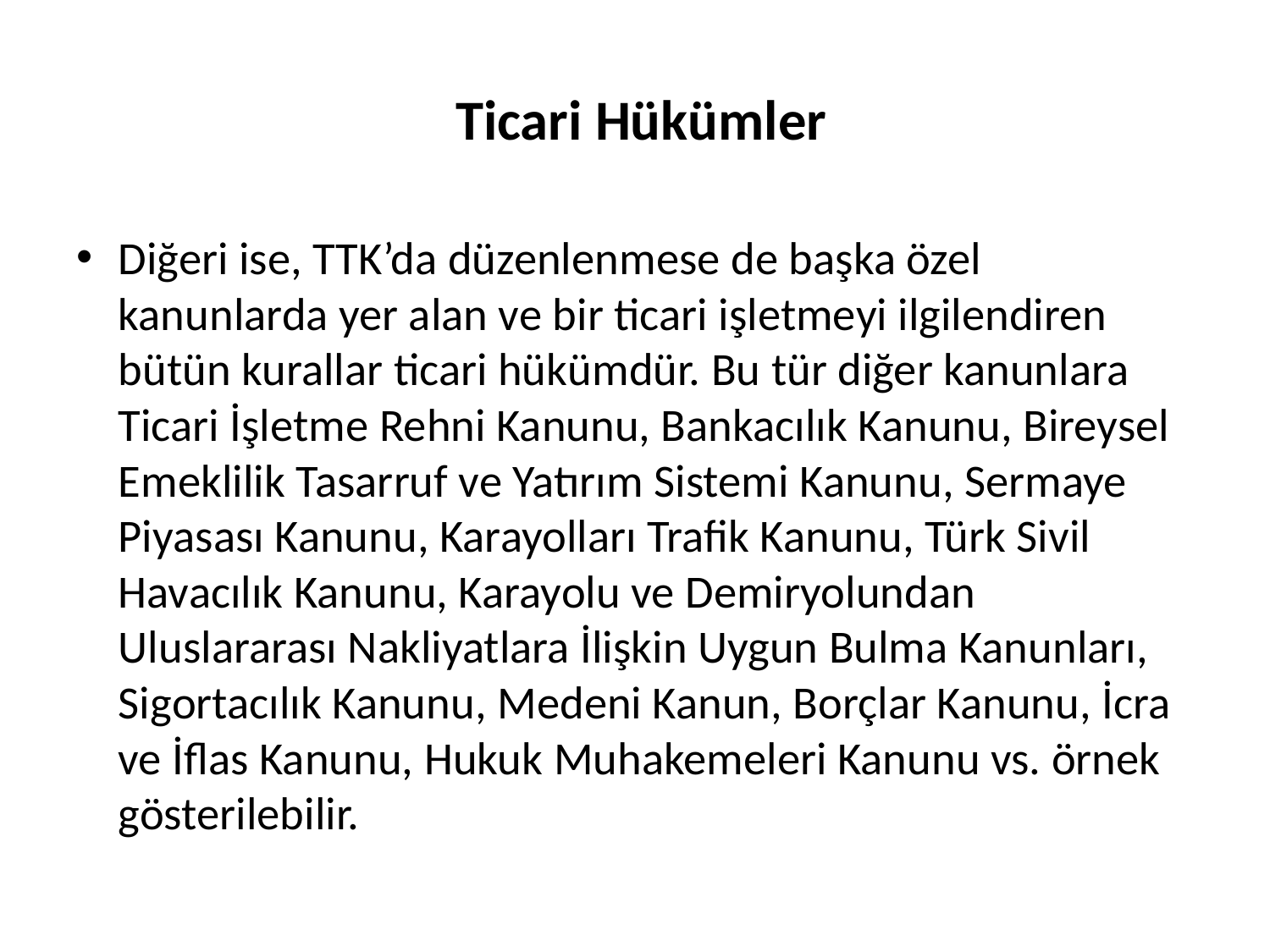

# Ticari Hükümler
Diğeri ise, TTK’da düzenlenmese de başka özel kanunlarda yer alan ve bir ticari işletmeyi ilgilendiren bütün kurallar ticari hükümdür. Bu tür diğer kanunlara Ticari İşletme Rehni Kanunu, Bankacılık Kanunu, Bireysel Emeklilik Tasarruf ve Yatırım Sistemi Kanunu, Sermaye Piyasası Kanunu, Karayolları Trafik Kanunu, Türk Sivil Havacılık Kanunu, Karayolu ve Demiryolundan Uluslararası Nakliyatlara İlişkin Uygun Bulma Kanunları, Sigortacılık Kanunu, Medeni Kanun, Borçlar Kanunu, İcra ve İflas Kanunu, Hukuk Muhakemeleri Kanunu vs. örnek gösterilebilir.